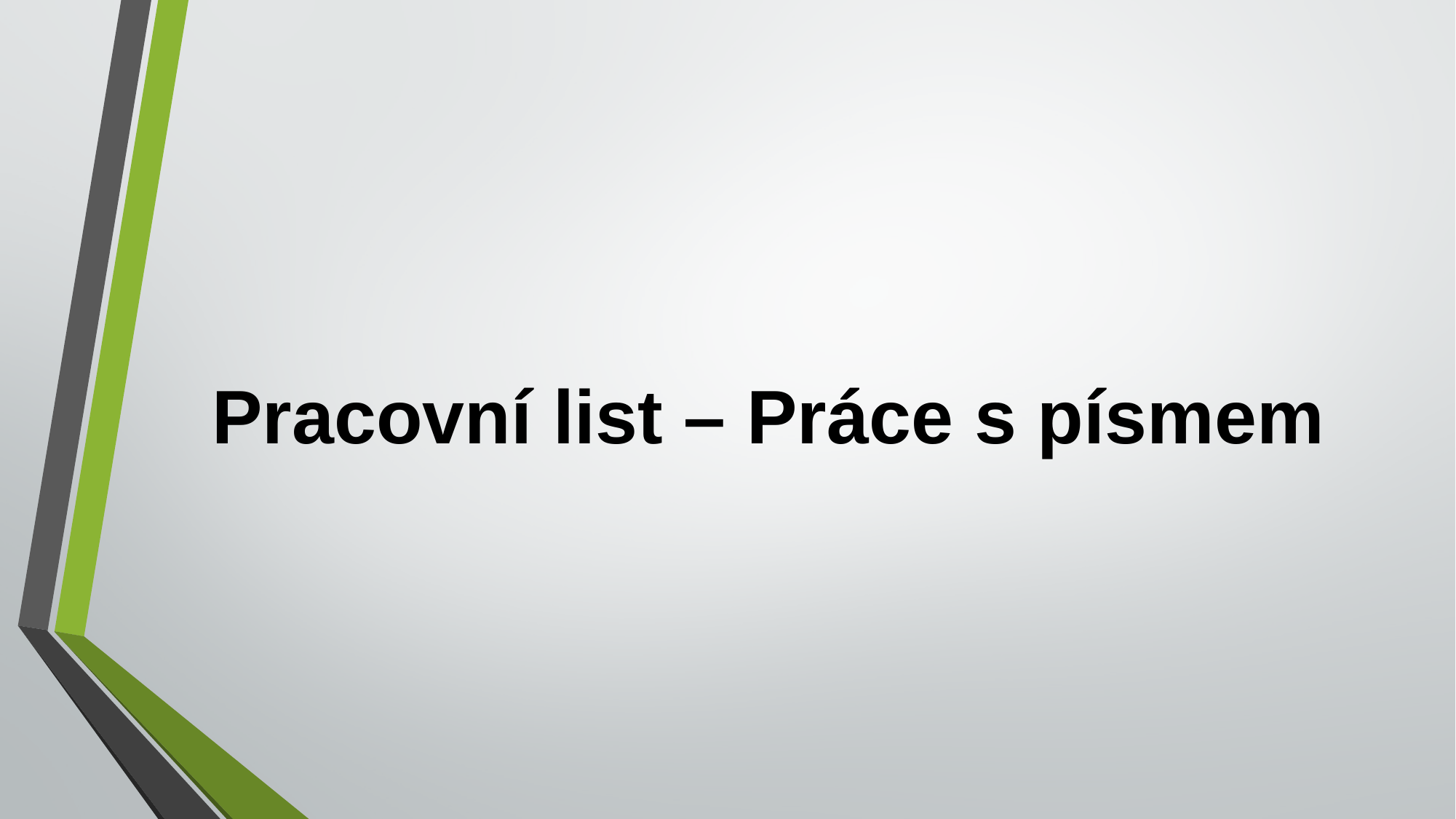

# Pracovní list – Práce s písmem